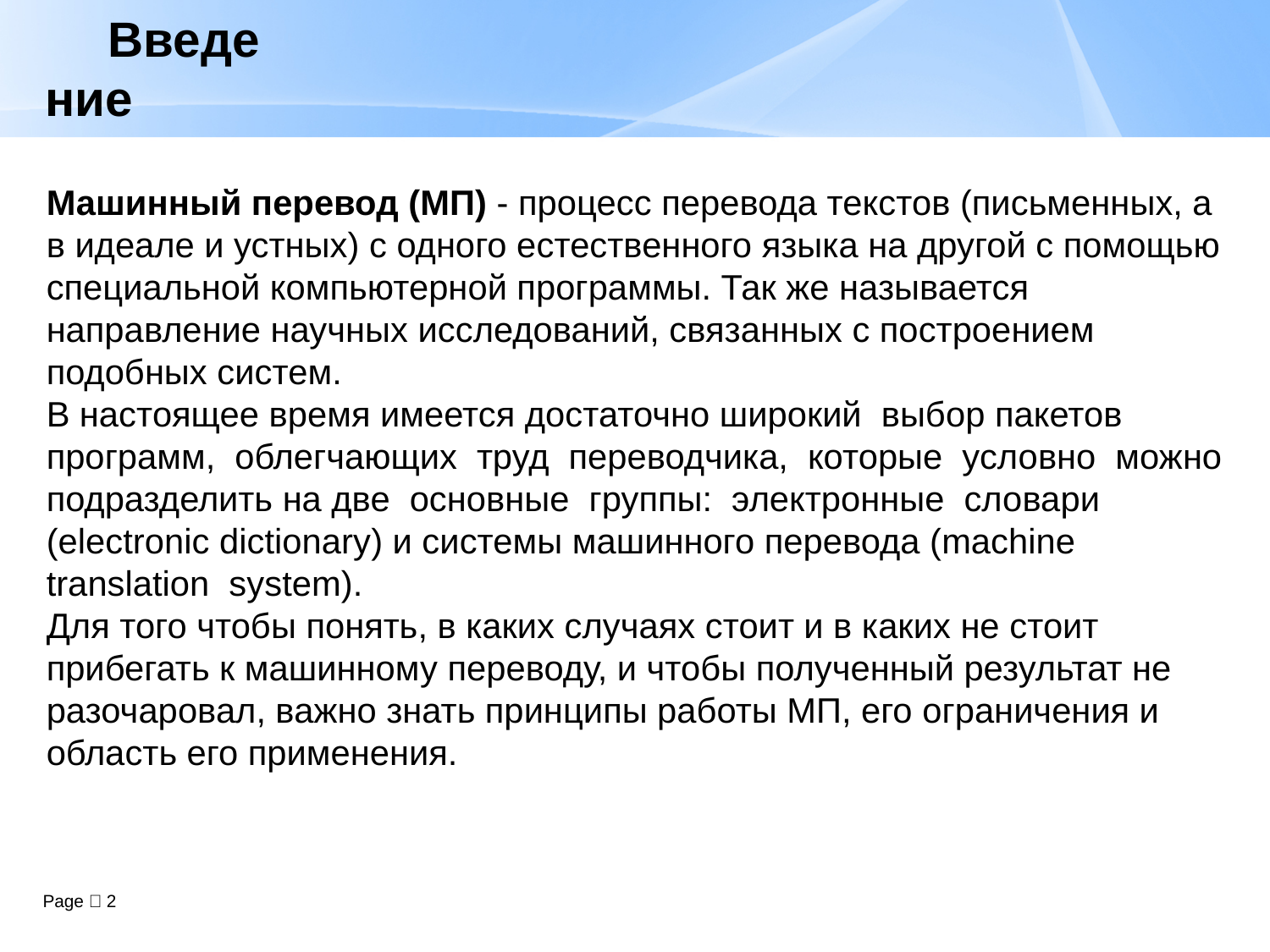

Введение
Машинный перевод (МП) - процесс перевода текстов (письменных, а в идеале и устных) с одного естественного языка на другой с помощью специальной компьютерной программы. Так же называется направление научных исследований, связанных с построением подобных систем.
В настоящее время имеется достаточно широкий  выбор пакетов  программ,  облегчающих  труд  переводчика,  которые  условно  можно подразделить на две  основные  группы:  электронные  словари  (electronic dictionary) и системы машинного перевода (machine translation  system).
Для того чтобы понять, в каких случаях стоит и в каких не стоит прибегать к машинному переводу, и чтобы полученный результат не разочаровал, важно знать принципы работы МП, его ограничения и область его применения.